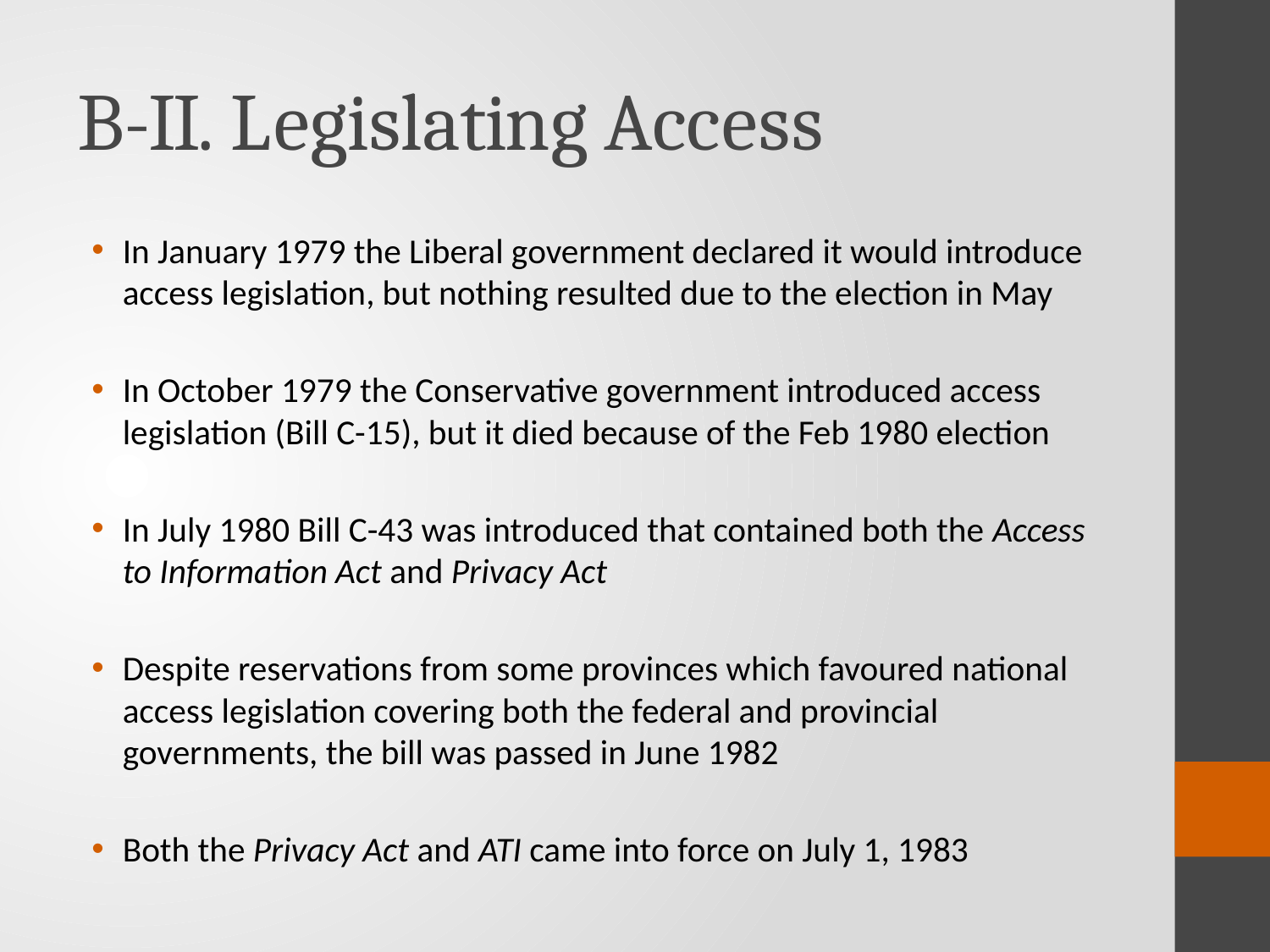

# B-II. Legislating Access
In January 1979 the Liberal government declared it would introduce access legislation, but nothing resulted due to the election in May

In October 1979 the Conservative government introduced access legislation (Bill C-15), but it died because of the Feb 1980 election

In July 1980 Bill C-43 was introduced that contained both the Access to Information Act and Privacy Act

Despite reservations from some provinces which favoured national access legislation covering both the federal and provincial governments, the bill was passed in June 1982

Both the Privacy Act and ATI came into force on July 1, 1983